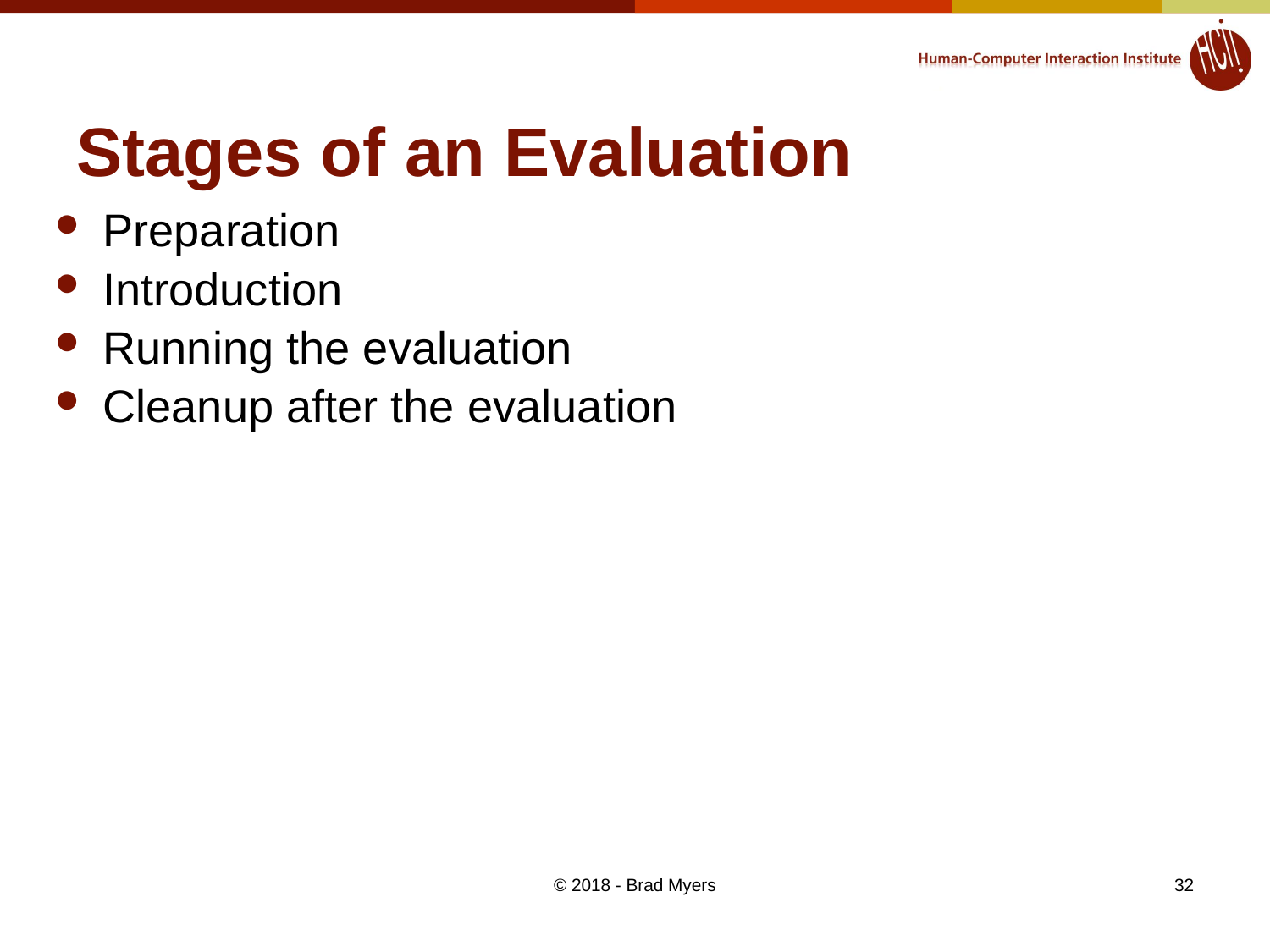

# Stages of an Evaluation
Preparation
Introduction
Running the evaluation
Cleanup after the evaluation
© 2018 - Brad Myers
32